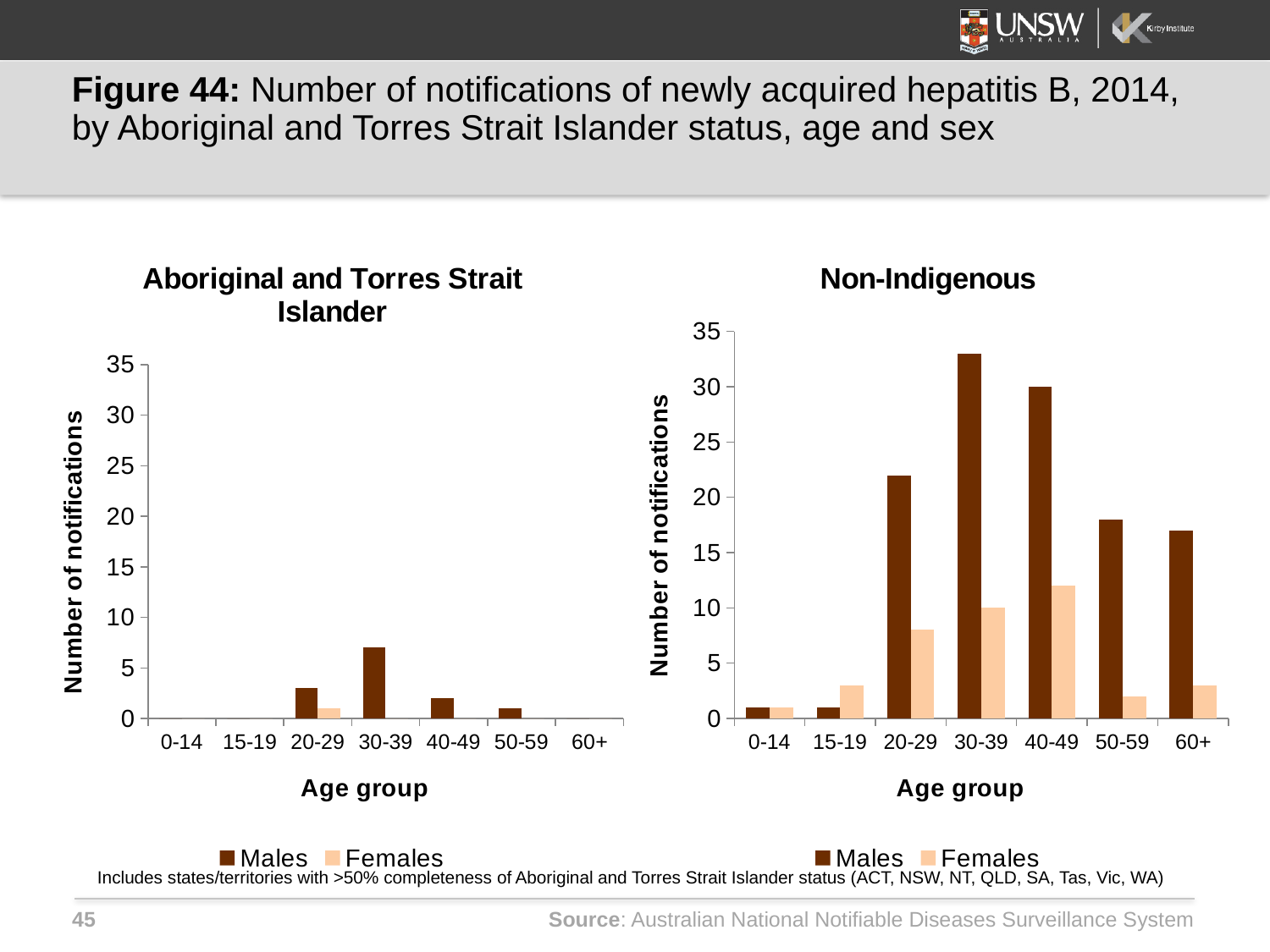

# Figure 44: Number of notifications of newly acquired hepatitis B, 2014, by Aboriginal and Torres Strait Islander status, age and sex

### Chart: Aboriginal and Torres Strait Islander

| Category | Males | Females |
|---|---|---|
| 0-14 | 0.0 | 0.0 |
| 15-19 | 0.0 | 0.0 |
| 20-29 | 3.0 | 1.0 |
| 30-39 | 7.0 | 0.0 |
| 40-49 | 2.0 | 0.0 |
| 50-59 | 1.0 | 0.0 |
| 60+ | 0.0 | 0.0 |

### Chart: Non-Indigenous

| Category | Males | Females |
|---|---|---|
| 0-14 | 1.0 | 1.0 |
| 15-19 | 1.0 | 3.0 |
| 20-29 | 22.0 | 8.0 |
| 30-39 | 33.0 | 10.0 |
| 40-49 | 30.0 | 12.0 |
| 50-59 | 18.0 | 2.0 |
| 60+ | 17.0 | 3.0 |
Includes states/territories with >50% completeness of Aboriginal and Torres Strait Islander status (ACT, NSW, NT, QLD, SA, Tas, Vic, WA)
Source: Australian National Notifiable Diseases Surveillance System
45